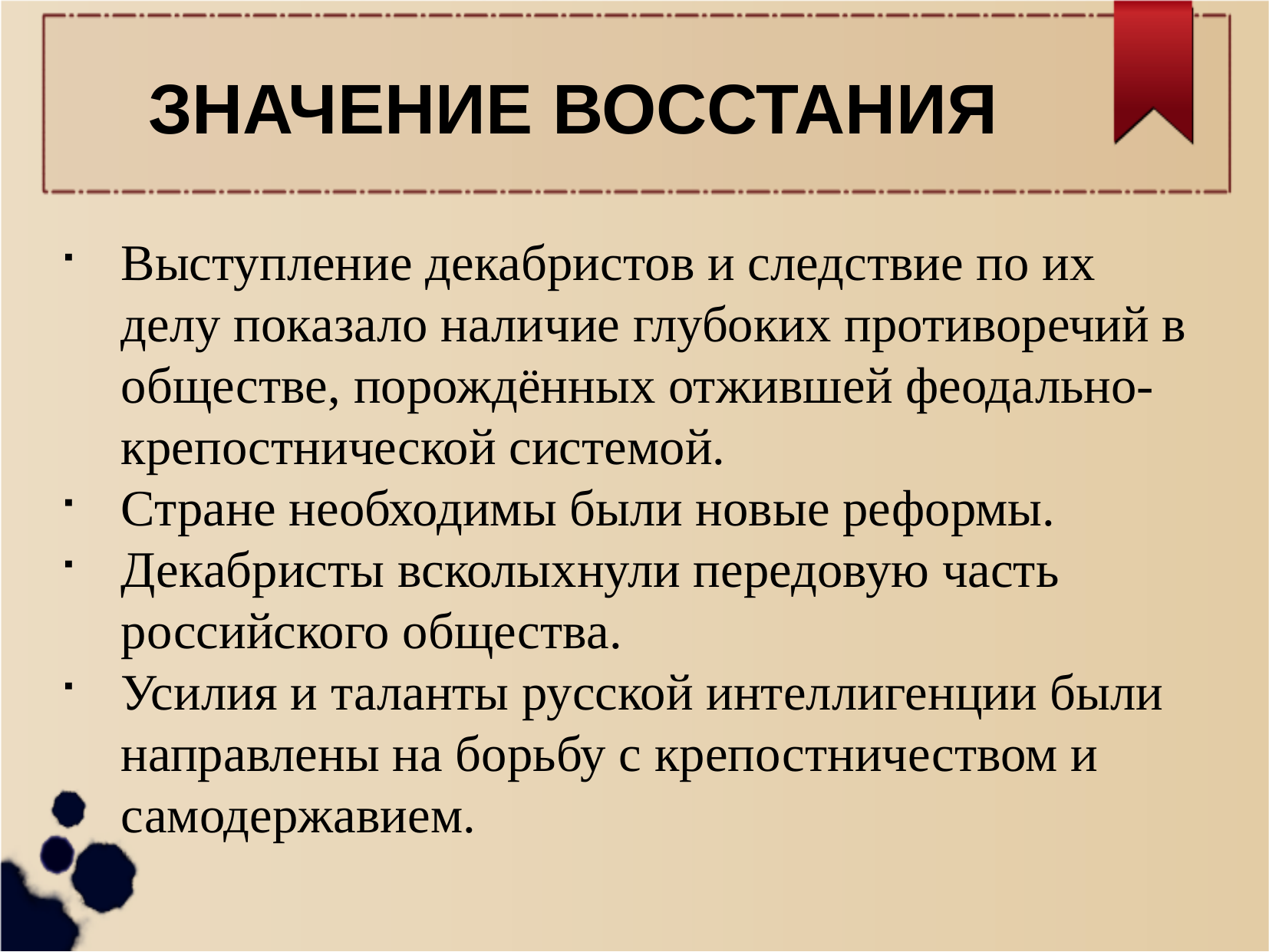

ЗНАЧЕНИЕ ВОССТАНИЯ
Выступление декабристов и следствие по их делу показало наличие глубоких противоречий в обществе, порождённых отжившей феодально-крепостнической системой.
Стране необходимы были новые реформы.
Декабристы всколыхнули передовую часть российского общества.
Усилия и таланты русской интеллигенции были направлены на борьбу с крепостничеством и самодержавием.